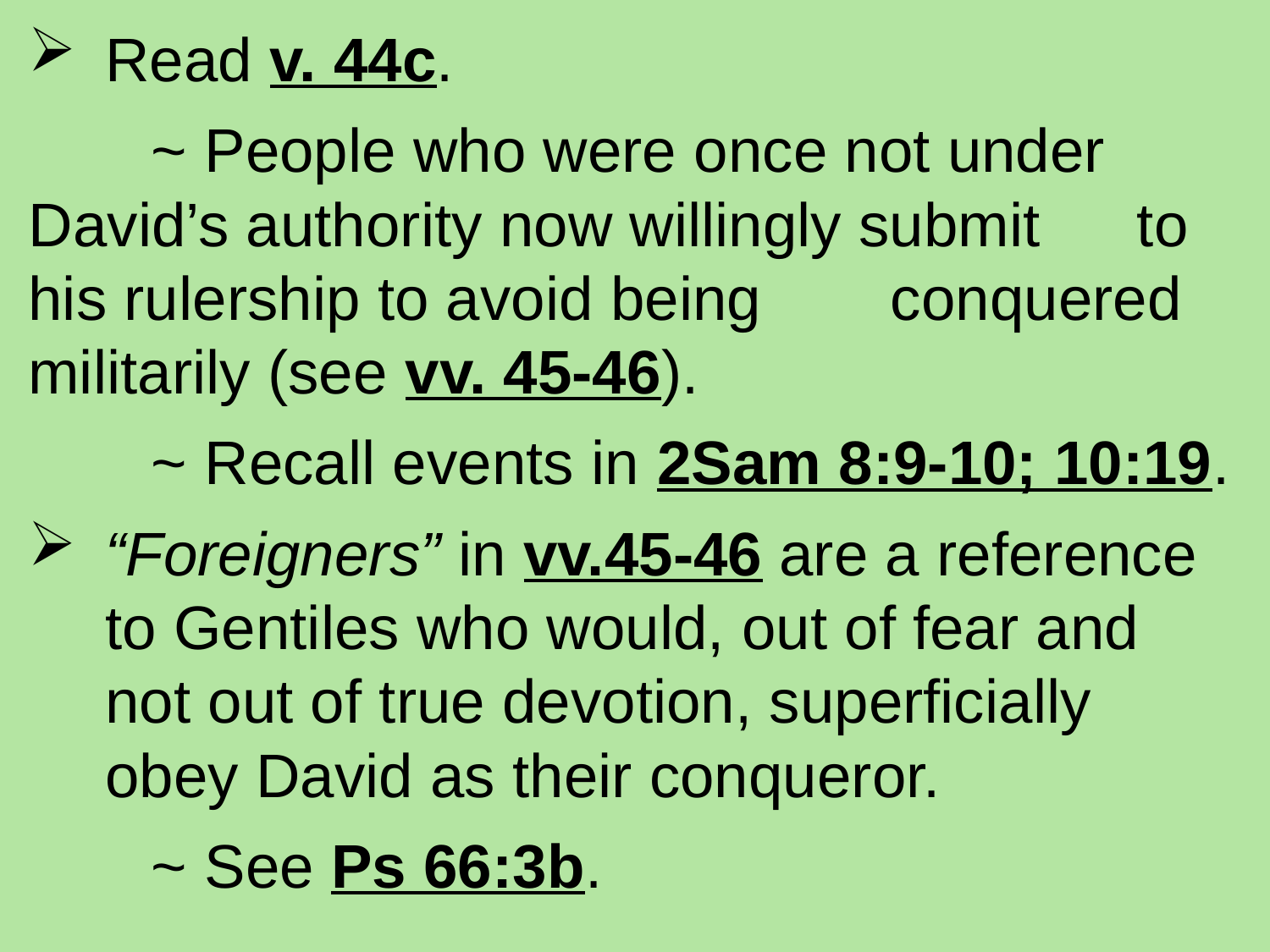

Read v. 44c.
		~ People who were once not under 						David’s authority now willingly submit 					to his rulership to avoid being 							conquered militarily (see vv. 45-46).
		~ Recall events in 2Sam 8:9-10; 10:19.
“Foreigners” in vv.45-46 are a reference to Gentiles who would, out of fear and not out of true devotion, superficially obey David as their conqueror.
		~ See Ps 66:3b.